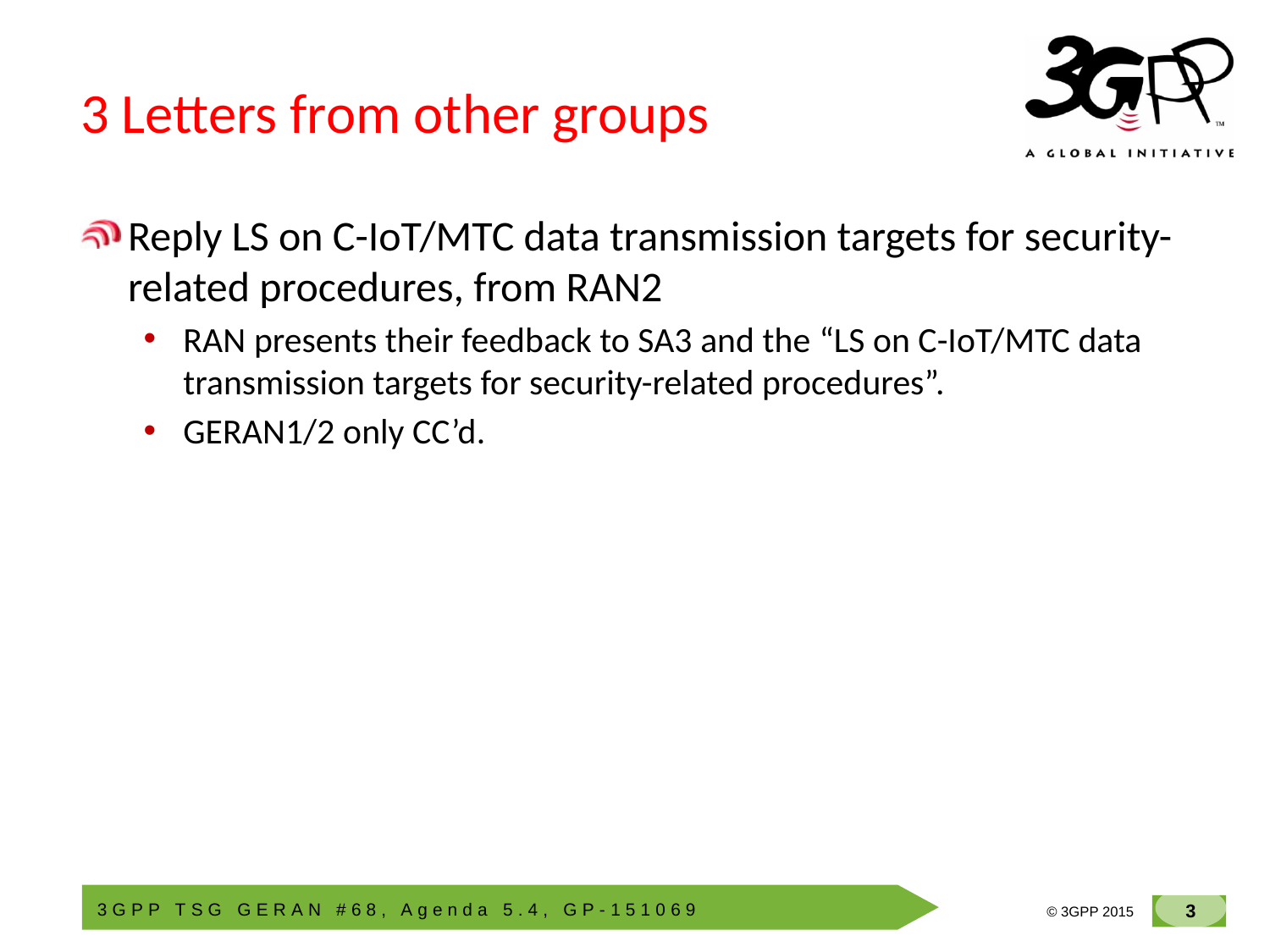

# 3 Letters from other groups
Reply LS on C-IoT/MTC data transmission targets for security-related procedures, from RAN2
RAN presents their feedback to SA3 and the “LS on C-IoT/MTC data transmission targets for security-related procedures”.
GERAN1/2 only CC’d.